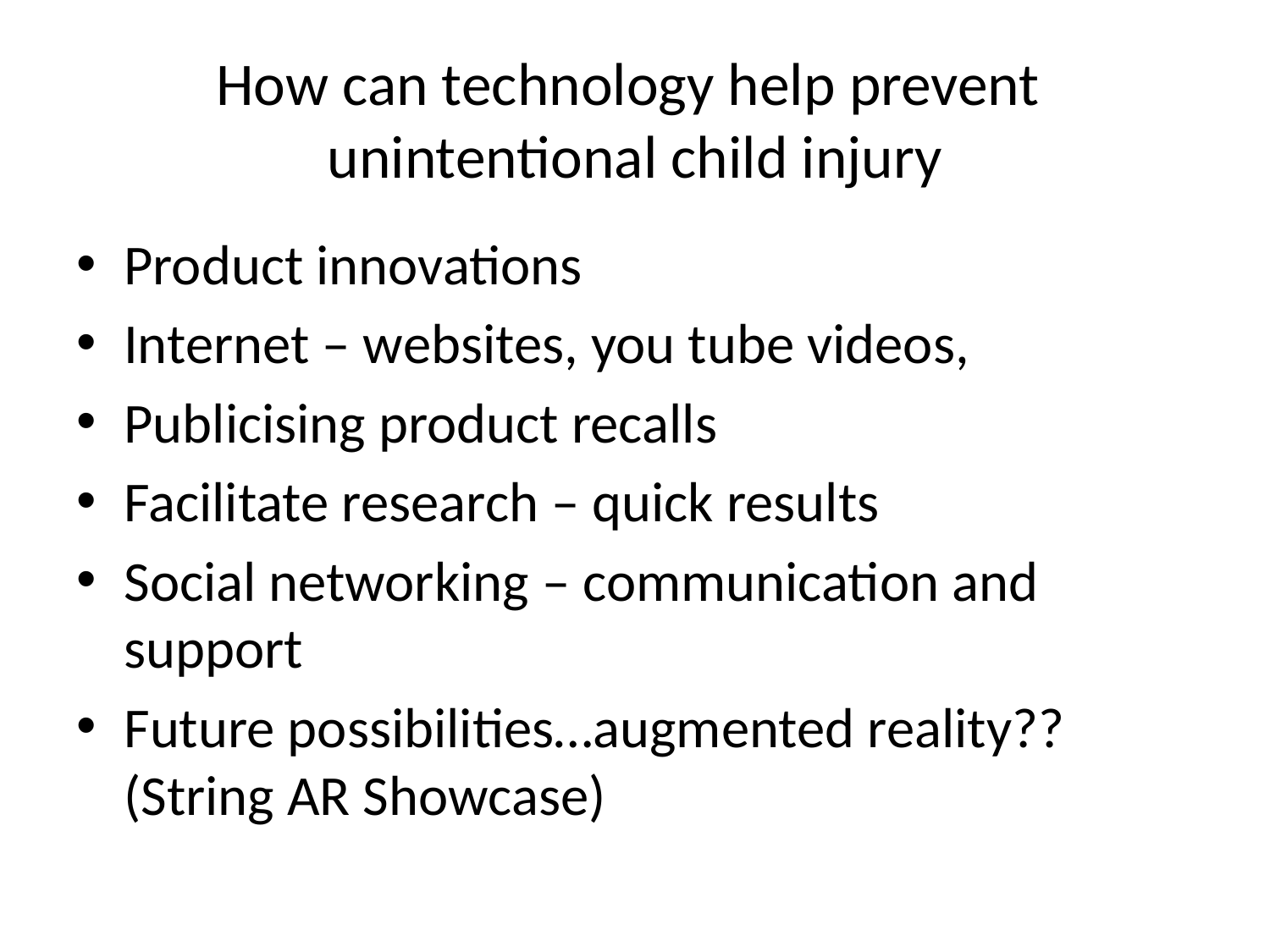

# How can technology help prevent  unintentional child injury
Product innovations
Internet – websites, you tube videos,
Publicising product recalls
Facilitate research – quick results
Social networking – communication and support
Future possibilities…augmented reality?? (String AR Showcase)